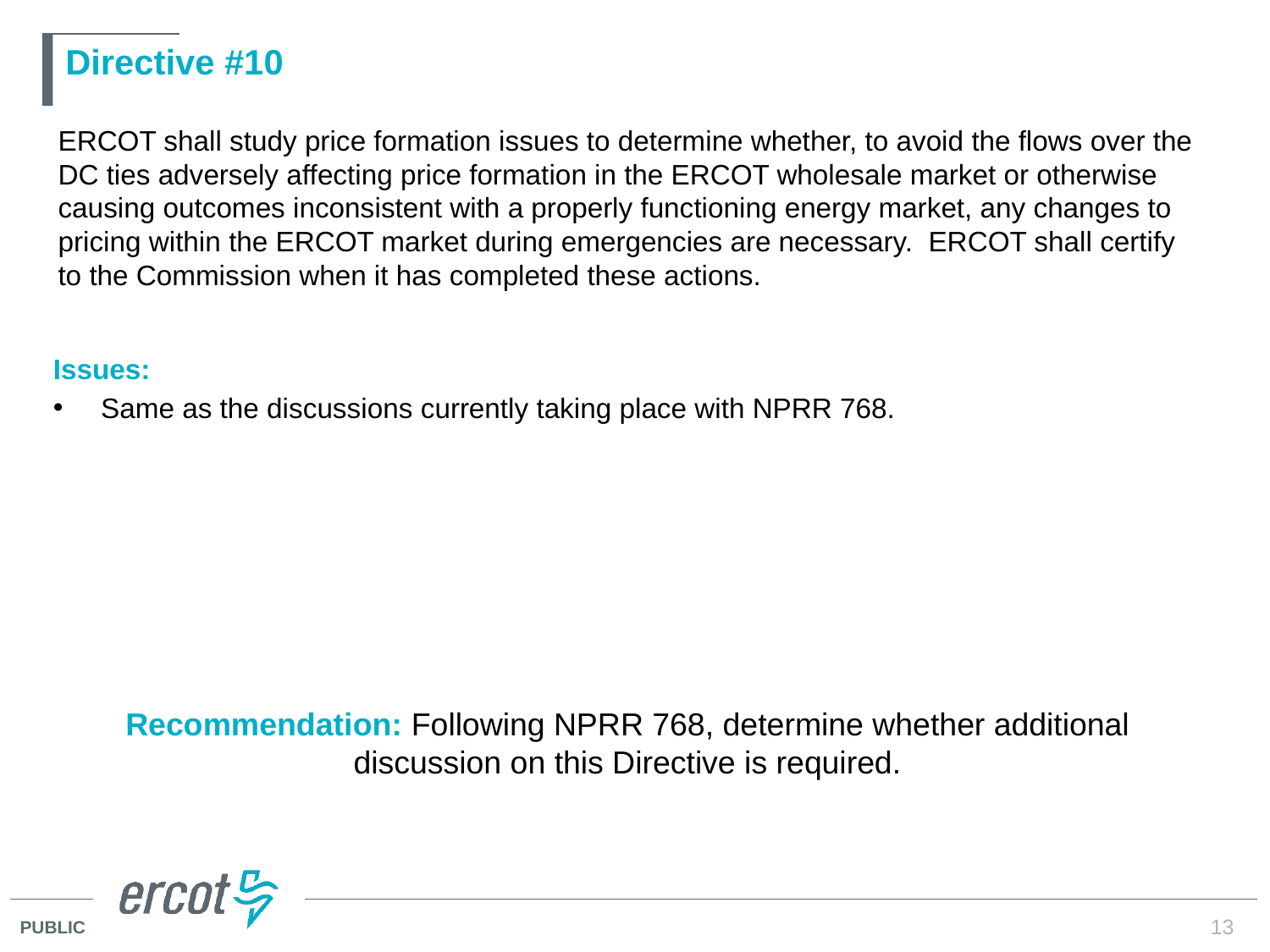

# Directive #10
ERCOT shall study price formation issues to determine whether, to avoid the flows over the DC ties adversely affecting price formation in the ERCOT wholesale market or otherwise causing outcomes inconsistent with a properly functioning energy market, any changes to pricing within the ERCOT market during emergencies are necessary.  ERCOT shall certify to the Commission when it has completed these actions.
Issues:
Same as the discussions currently taking place with NPRR 768.

Recommendation: Following NPRR 768, determine whether additional discussion on this Directive is required.
13